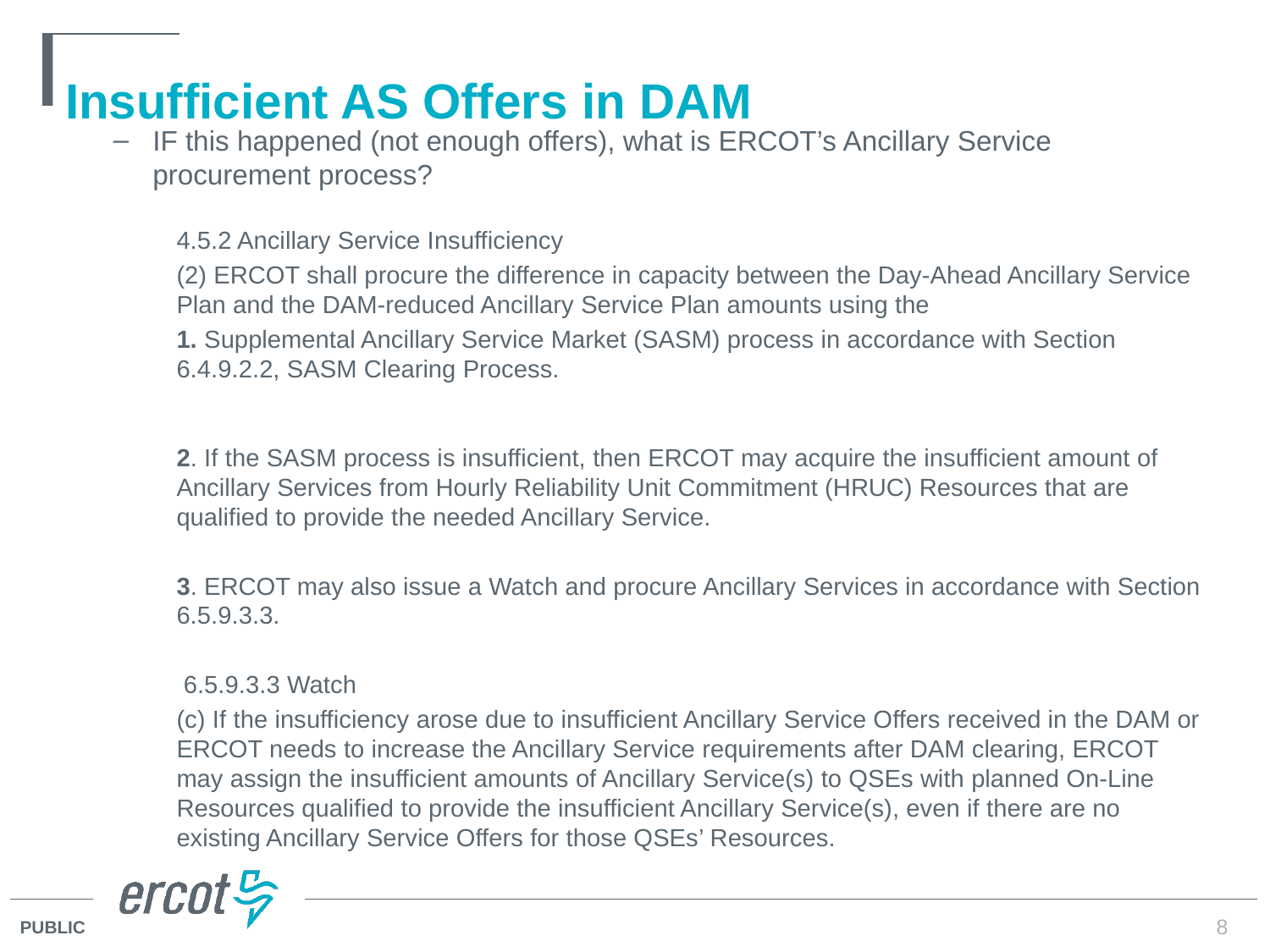

# Insufficient AS Offers in DAM

IF this happened (not enough offers), what is ERCOT’s Ancillary Service procurement process?

4.5.2 Ancillary Service Insufficiency
(2) ERCOT shall procure the difference in capacity between the Day-Ahead Ancillary Service Plan and the DAM-reduced Ancillary Service Plan amounts using the
1. Supplemental Ancillary Service Market (SASM) process in accordance with Section 6.4.9.2.2, SASM Clearing Process.

2. If the SASM process is insufficient, then ERCOT may acquire the insufficient amount of Ancillary Services from Hourly Reliability Unit Commitment (HRUC) Resources that are qualified to provide the needed Ancillary Service.

3. ERCOT may also issue a Watch and procure Ancillary Services in accordance with Section 6.5.9.3.3.

 6.5.9.3.3 Watch
(c) If the insufficiency arose due to insufficient Ancillary Service Offers received in the DAM or ERCOT needs to increase the Ancillary Service requirements after DAM clearing, ERCOT may assign the insufficient amounts of Ancillary Service(s) to QSEs with planned On-Line Resources qualified to provide the insufficient Ancillary Service(s), even if there are no existing Ancillary Service Offers for those QSEs’ Resources.

8